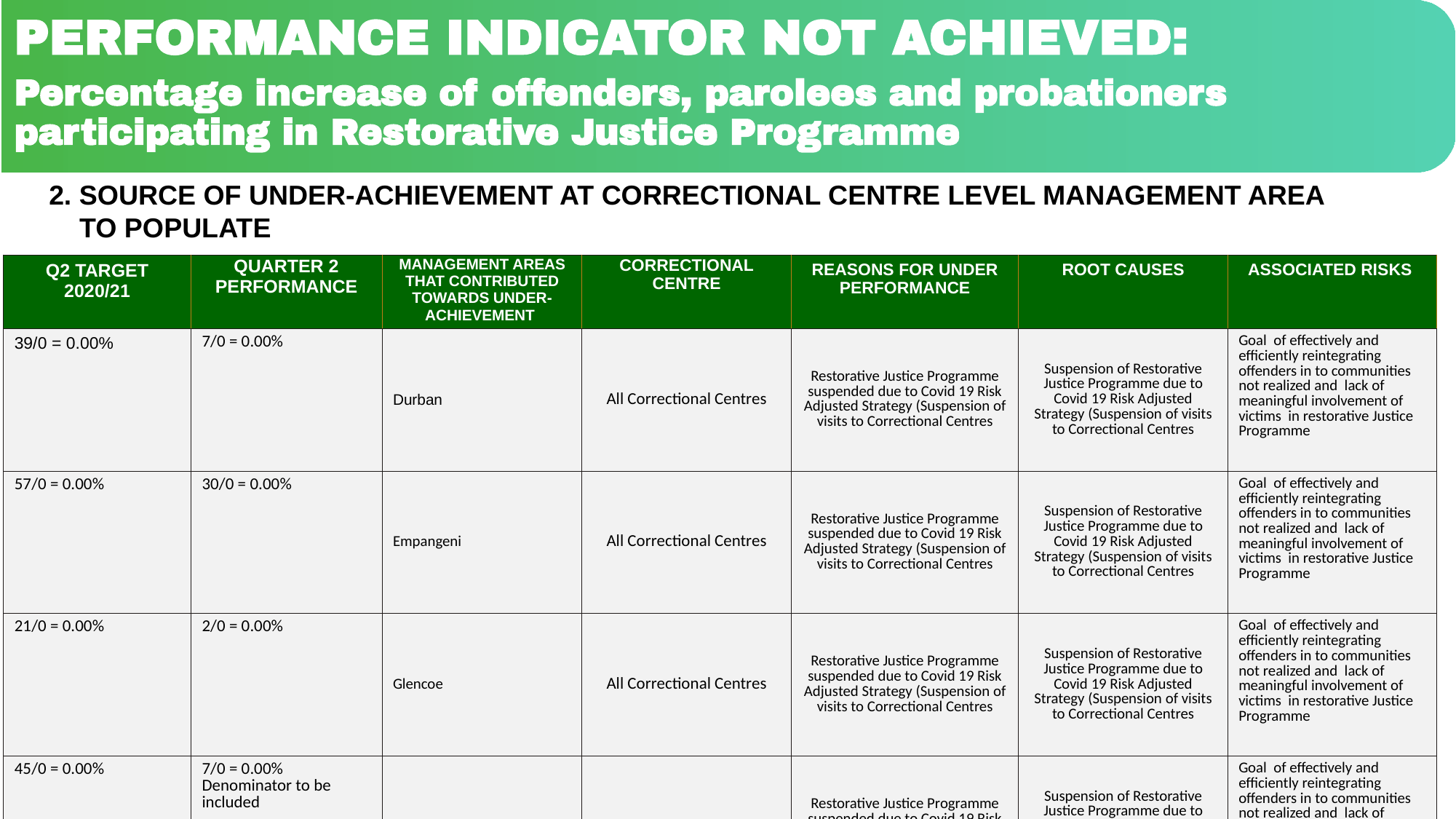

PERFORMANCE INDICATOR NOT ACHIEVED:
Percentage increase of offenders, parolees and probationers participating in Restorative Justice Programme
     2. SOURCE OF UNDER-ACHIEVEMENT AT CORRECTIONAL CENTRE LEVEL MANAGEMENT AREA
         TO POPULATE
| Q2 TARGET 2020/21 | QUARTER 2 PERFORMANCE | MANAGEMENT AREAS THAT CONTRIBUTED TOWARDS UNDER-ACHIEVEMENT | CORRECTIONAL CENTRE | REASONS FOR UNDER PERFORMANCE | ROOT CAUSES | ASSOCIATED RISKS |
| --- | --- | --- | --- | --- | --- | --- |
| 39/0 = 0.00% | 7/0 = 0.00% | Durban | All Correctional Centres | Restorative Justice Programme suspended due to Covid 19 Risk Adjusted Strategy (Suspension of visits to Correctional Centres | Suspension of Restorative Justice Programme due to Covid 19 Risk Adjusted Strategy (Suspension of visits to Correctional Centres | Goal of effectively and efficiently reintegrating offenders in to communities not realized and lack of meaningful involvement of victims in restorative Justice Programme |
| 57/0 = 0.00% | 30/0 = 0.00% | Empangeni | All Correctional Centres | Restorative Justice Programme suspended due to Covid 19 Risk Adjusted Strategy (Suspension of visits to Correctional Centres | Suspension of Restorative Justice Programme due to Covid 19 Risk Adjusted Strategy (Suspension of visits to Correctional Centres | Goal of effectively and efficiently reintegrating offenders in to communities not realized and lack of meaningful involvement of victims in restorative Justice Programme |
| 21/0 = 0.00% | 2/0 = 0.00% | Glencoe | All Correctional Centres | Restorative Justice Programme suspended due to Covid 19 Risk Adjusted Strategy (Suspension of visits to Correctional Centres | Suspension of Restorative Justice Programme due to Covid 19 Risk Adjusted Strategy (Suspension of visits to Correctional Centres | Goal of effectively and efficiently reintegrating offenders in to communities not realized and lack of meaningful involvement of victims in restorative Justice Programme |
| 45/0 = 0.00% | 7/0 = 0.00% Denominator to be included | Kokstad | All Correctional Centres | Restorative Justice Programme suspended due to Covid 19 Risk Adjusted Strategy (Suspension of visits to Correctional Centres | Suspension of Restorative Justice Programme due to Covid 19 Risk Adjusted Strategy (Suspension of visits to Correctional Centres | Goal of effectively and efficiently reintegrating offenders in to communities not realized and lack of meaningful involvement of victims in restorative Justice Programme |